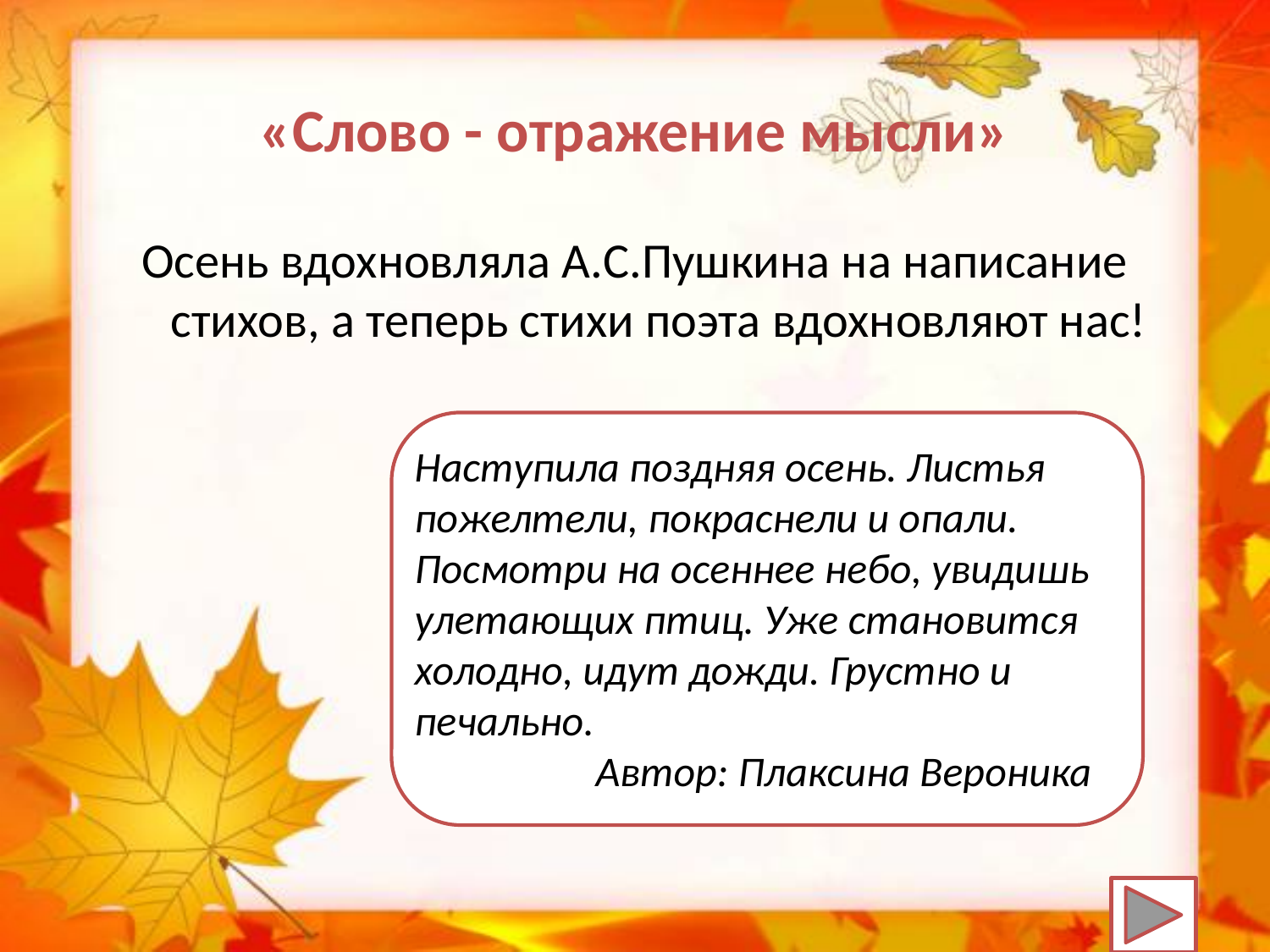

# «Слово - отражение мысли»
Осень вдохновляла А.С.Пушкина на написание стихов, а теперь стихи поэта вдохновляют нас!

Наступила поздняя осень. Листья пожелтели, покраснели и опали. Посмотри на осеннее небо, увидишь улетающих птиц. Уже становится холодно, идут дожди. Грустно и печально.
                   Автор: Плаксина Вероника